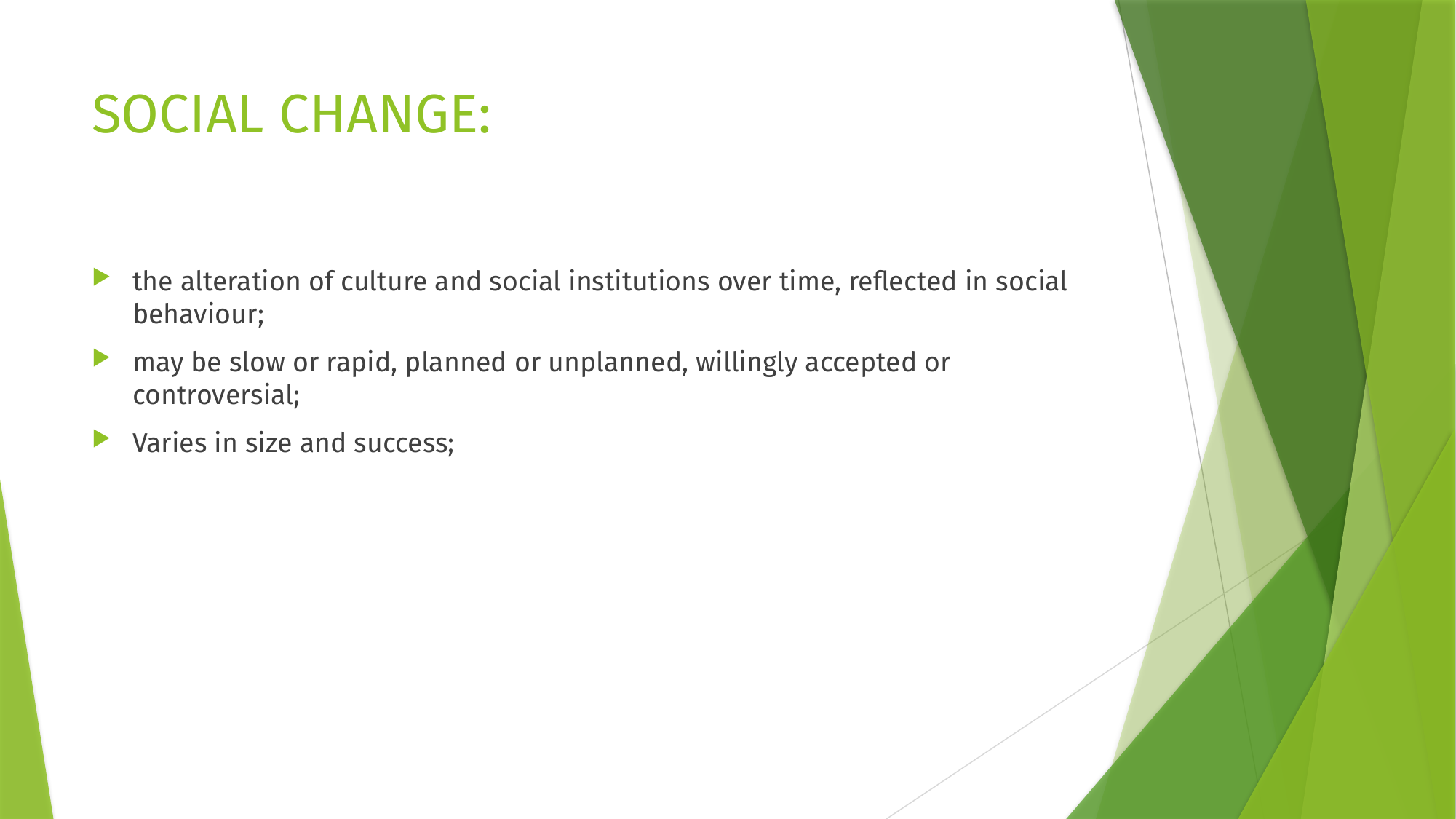

# SOCIAL CHANGE:
the alteration of culture and social institutions over time, reflected in social behaviour;
may be slow or rapid, planned or unplanned, willingly accepted or controversial;
Varies in size and success;